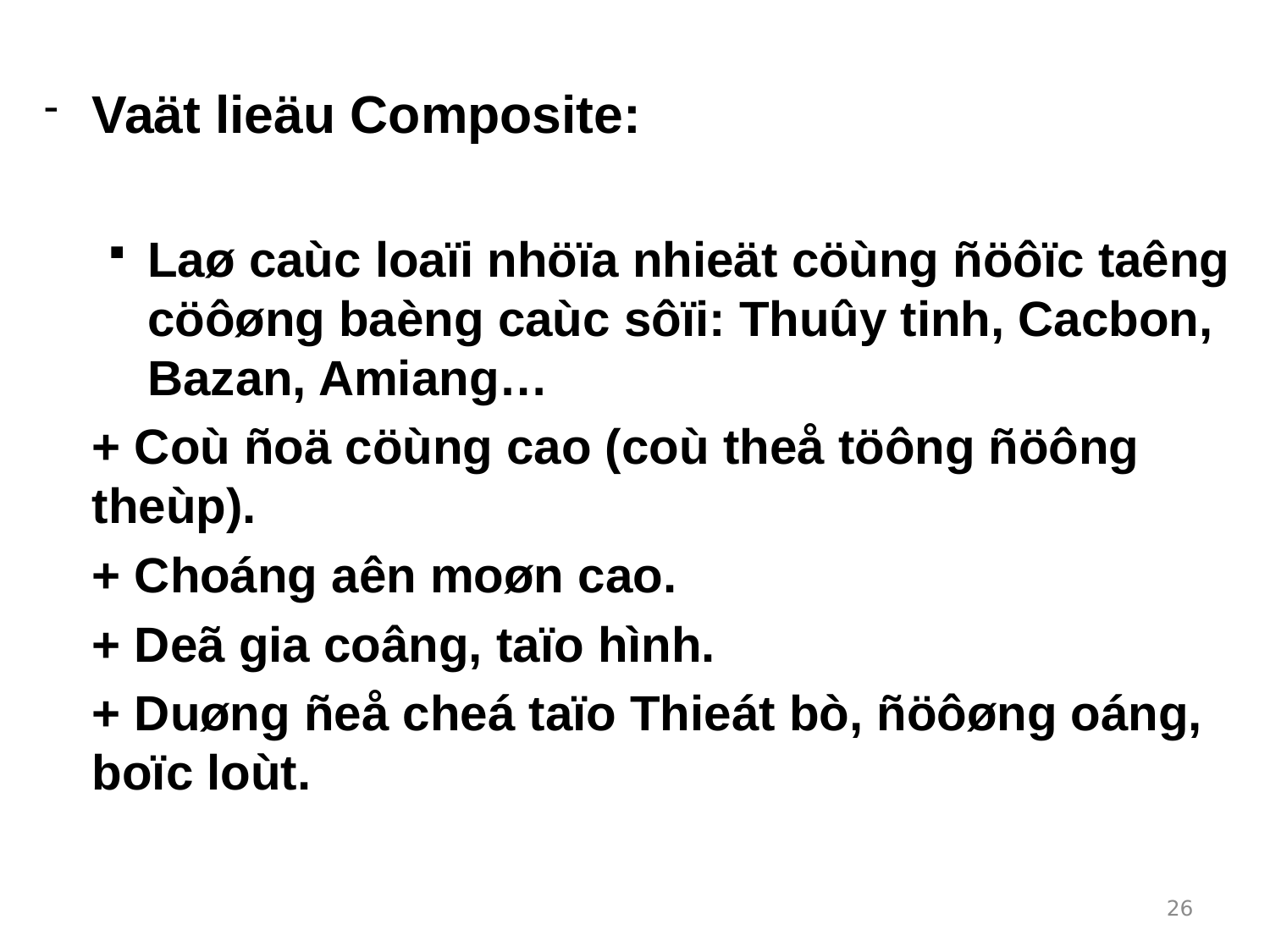

Vaät lieäu Composite:

Laø caùc loaïi nhöïa nhieät cöùng ñöôïc taêng cöôøng baèng caùc sôïi: Thuûy tinh, Cacbon, Bazan, Amiang…
	+ Coù ñoä cöùng cao (coù theå töông ñöông theùp).
	+ Choáng aên moøn cao.
	+ Deã gia coâng, taïo hình.
	+ Duøng ñeå cheá taïo Thieát bò, ñöôøng oáng, boïc loùt.
26